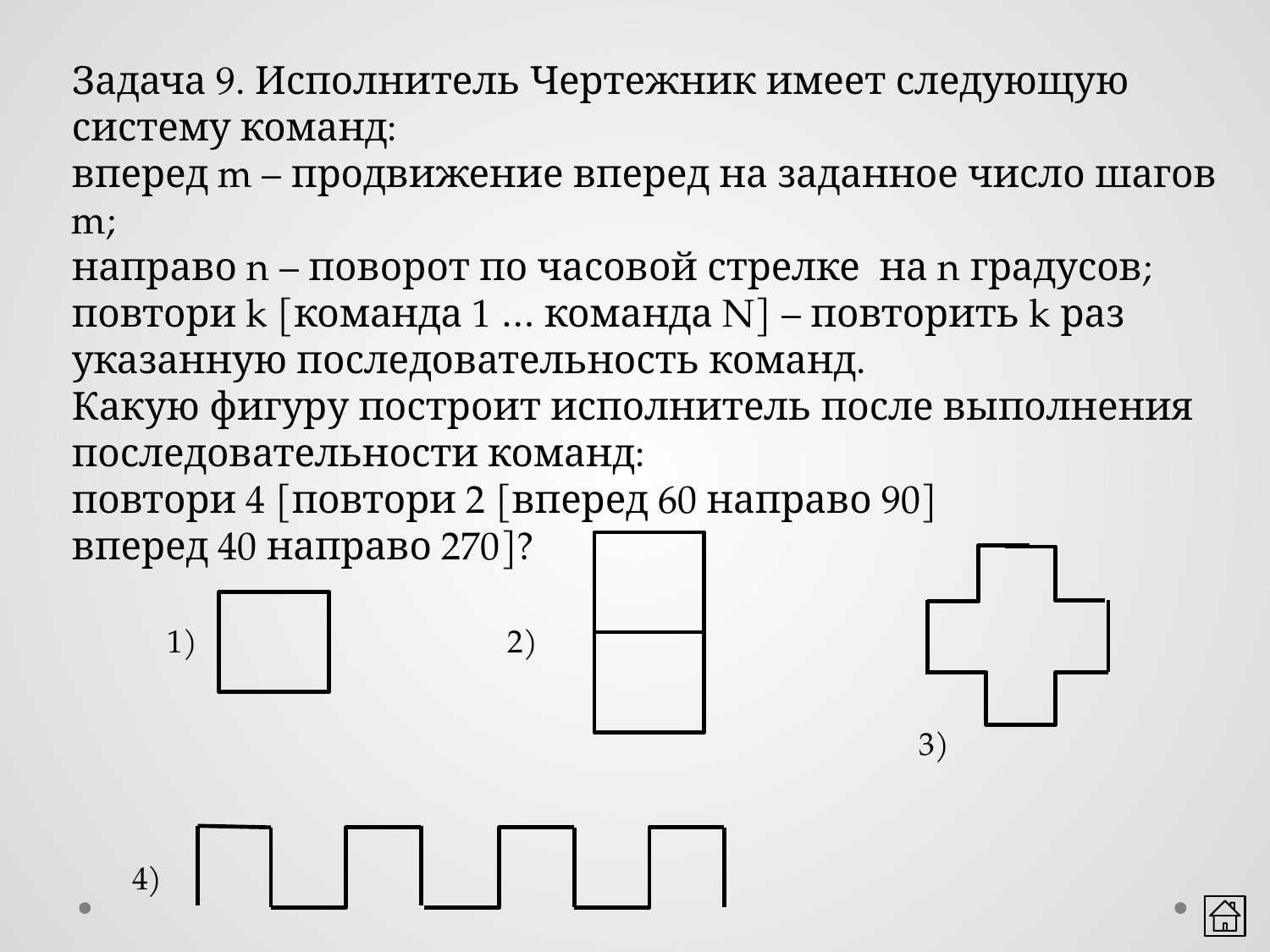

Задача 9. Исполнитель Чертежник имеет следующую систему команд:
вперед m – продвижение вперед на заданное число шагов m;
направо n – поворот по часовой стрелке  на n градусов;
повтори k [команда 1 … команда N] – повторить k раз указанную последовательность команд.
Какую фигуру построит исполнитель после выполнения последовательности команд:
повтори 4 [повтори 2 [вперед 60 направо 90]
вперед 40 направо 270]?

1)
2)
3)
4)